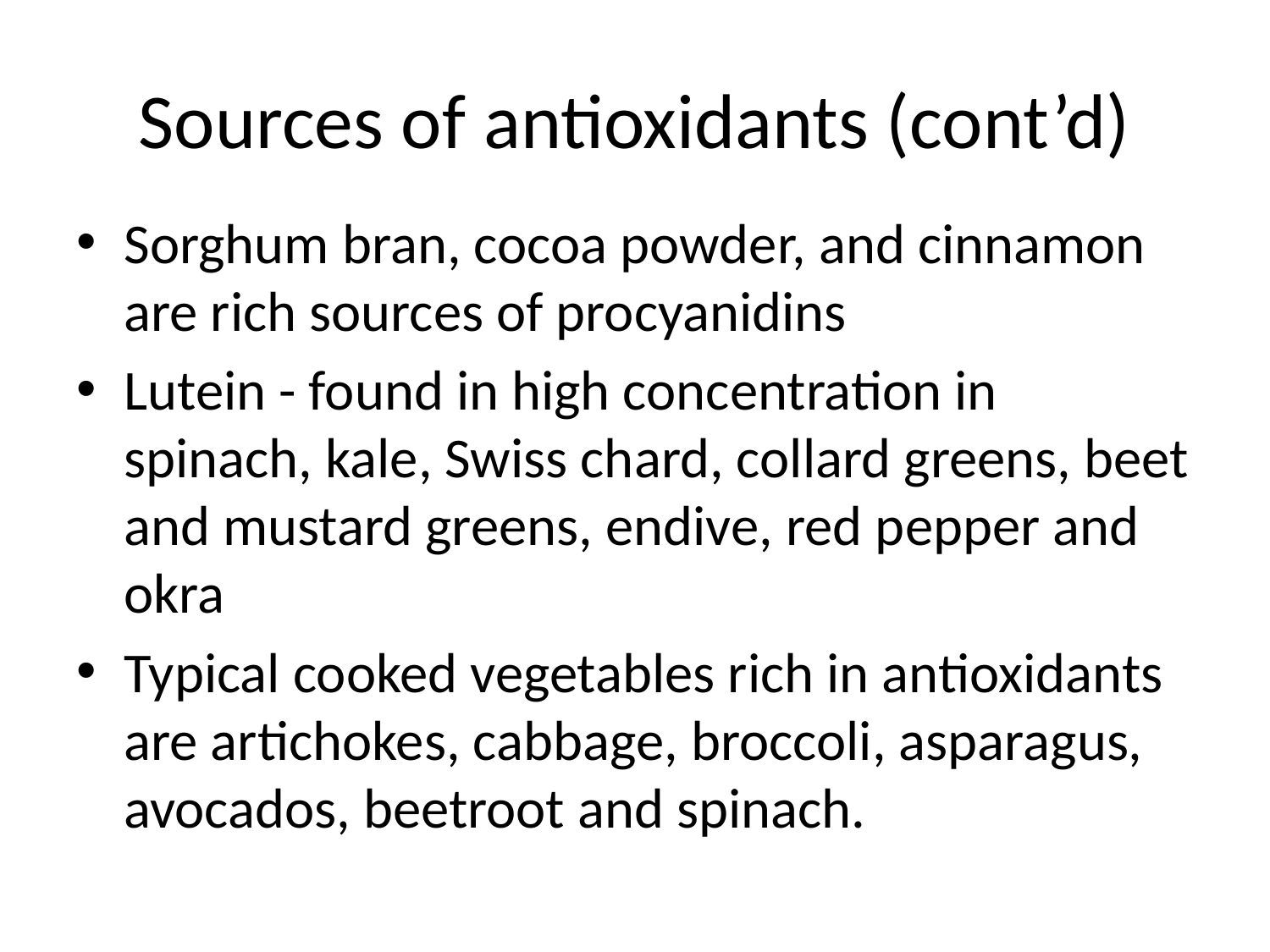

# Sources of antioxidants (cont’d)

Sorghum bran, cocoa powder, and cinnamon are rich sources of procyanidins
Lutein - found in high concentration in spinach, kale, Swiss chard, collard greens, beet and mustard greens, endive, red pepper and okra
Typical cooked vegetables rich in antioxidants are artichokes, cabbage, broccoli, asparagus, avocados, beetroot and spinach.